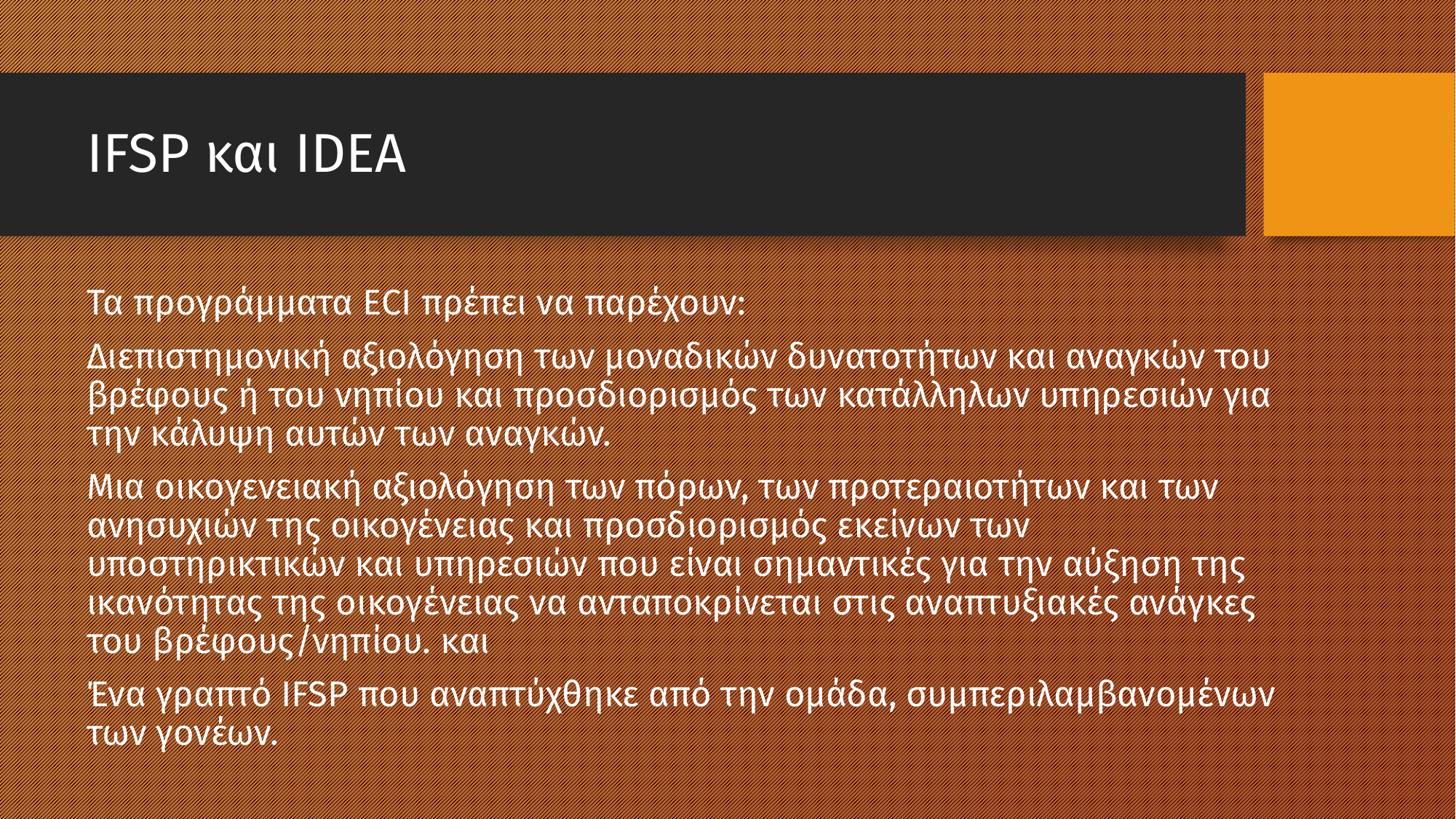

# IFSP και IDEA
Τα προγράμματα ECI πρέπει να παρέχουν:
Διεπιστημονική αξιολόγηση των μοναδικών δυνατοτήτων και αναγκών του βρέφους ή του νηπίου και προσδιορισμός των κατάλληλων υπηρεσιών για την κάλυψη αυτών των αναγκών.
Μια οικογενειακή αξιολόγηση των πόρων, των προτεραιοτήτων και των ανησυχιών της οικογένειας και προσδιορισμός εκείνων των υποστηρικτικών και υπηρεσιών που είναι σημαντικές για την αύξηση της ικανότητας της οικογένειας να ανταποκρίνεται στις αναπτυξιακές ανάγκες του βρέφους/νηπίου. και
Ένα γραπτό IFSP που αναπτύχθηκε από την ομάδα, συμπεριλαμβανομένων των γονέων.